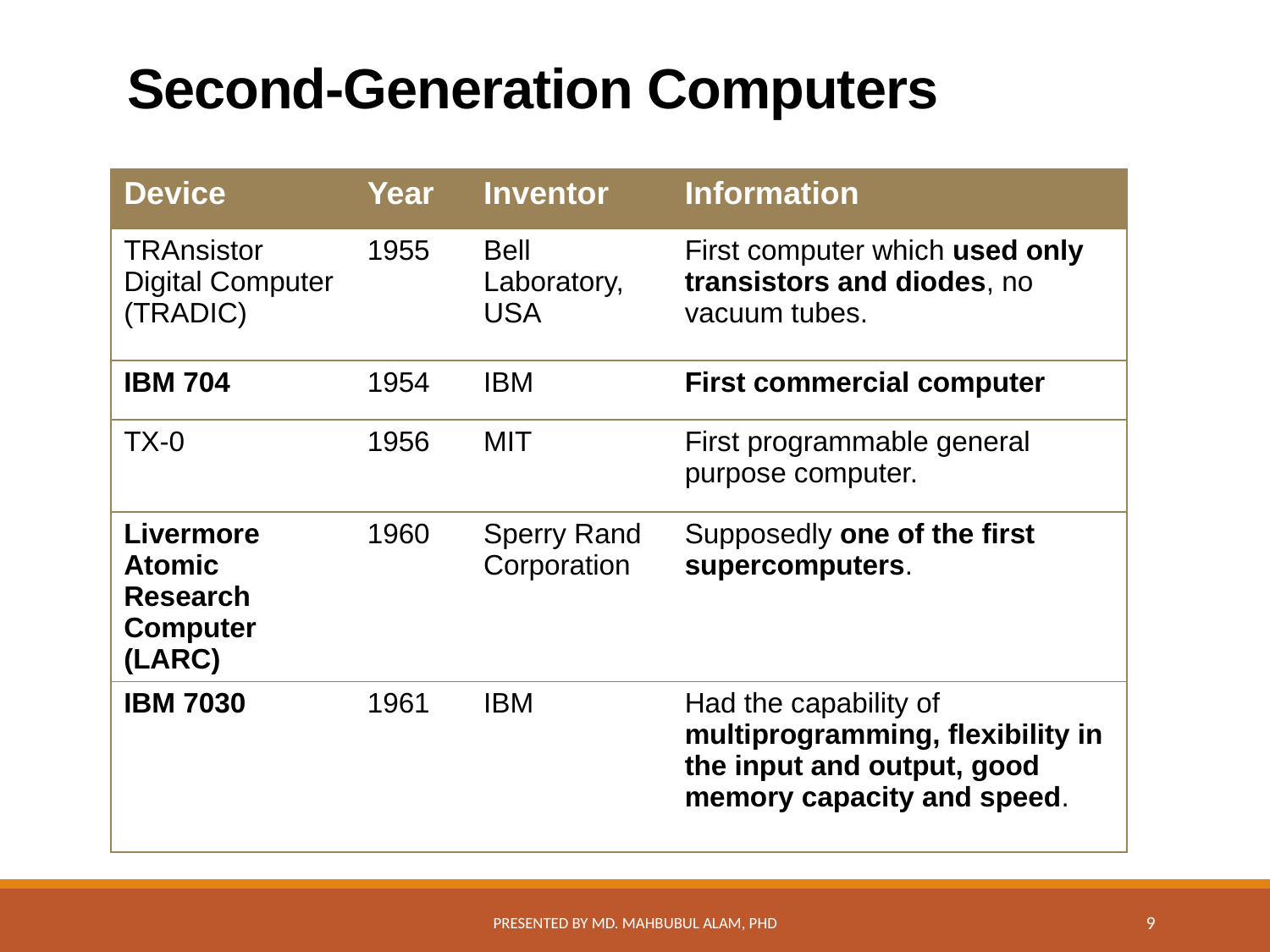

# Second-Generation Computers
| Device | Year | Inventor | Information |
| --- | --- | --- | --- |
| TRAnsistor Digital Computer (TRADIC) | 1955 | Bell Laboratory, USA | First computer which used only transistors and diodes, no vacuum tubes. |
| IBM 704 | 1954 | IBM | First commercial computer |
| TX-0 | 1956 | MIT | First programmable general purpose computer. |
| Livermore Atomic Research Computer (LARC) | 1960 | Sperry Rand Corporation | Supposedly one of the first supercomputers. |
| IBM 7030 | 1961 | IBM | Had the capability of multiprogramming, flexibility in the input and output, good memory capacity and speed. |
Presented by Md. Mahbubul Alam, PhD
9